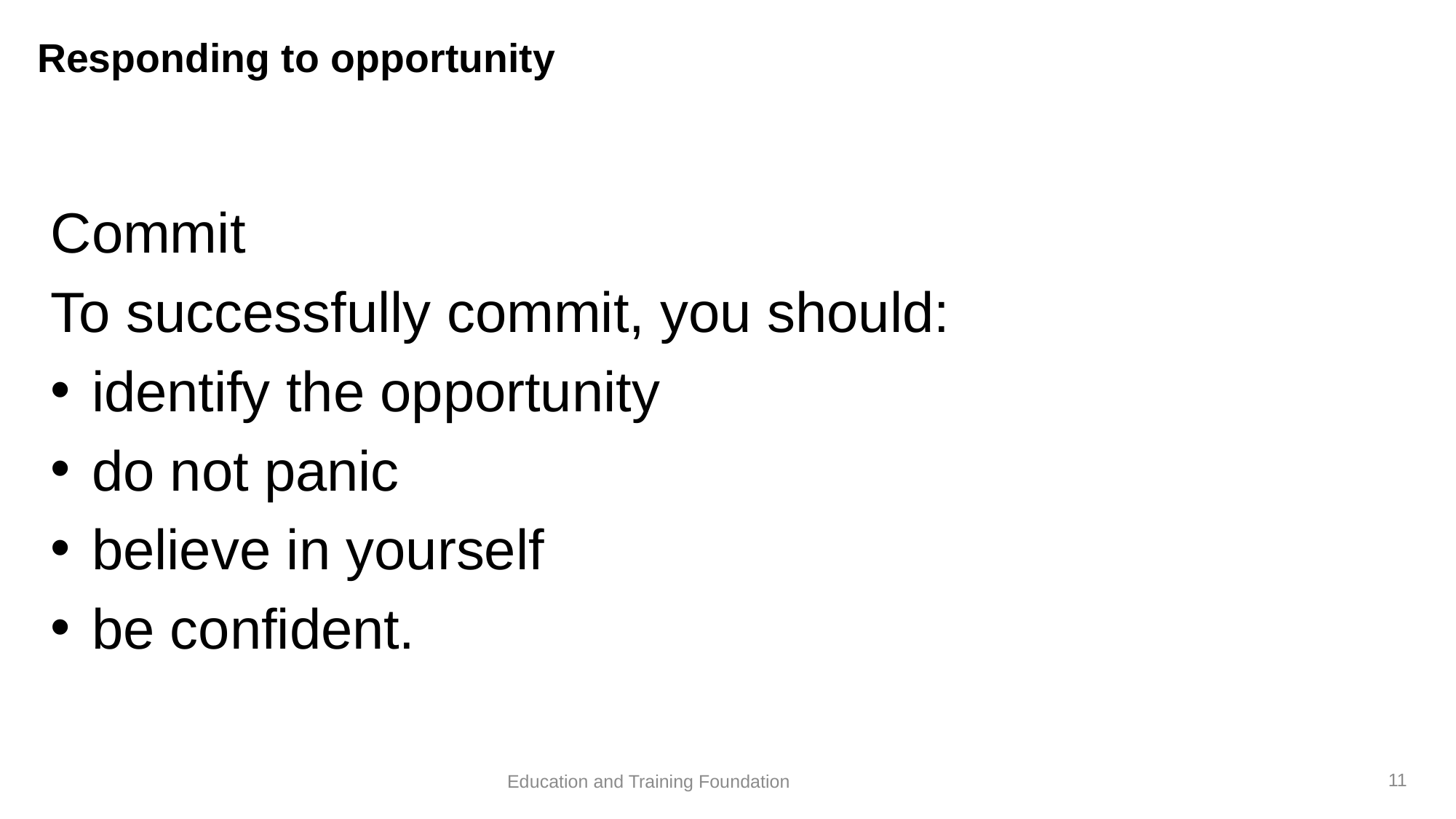

# Responding to opportunity
Commit
To successfully commit, you should:
identify the opportunity
do not panic
believe in yourself
be confident.
11
Education and Training Foundation